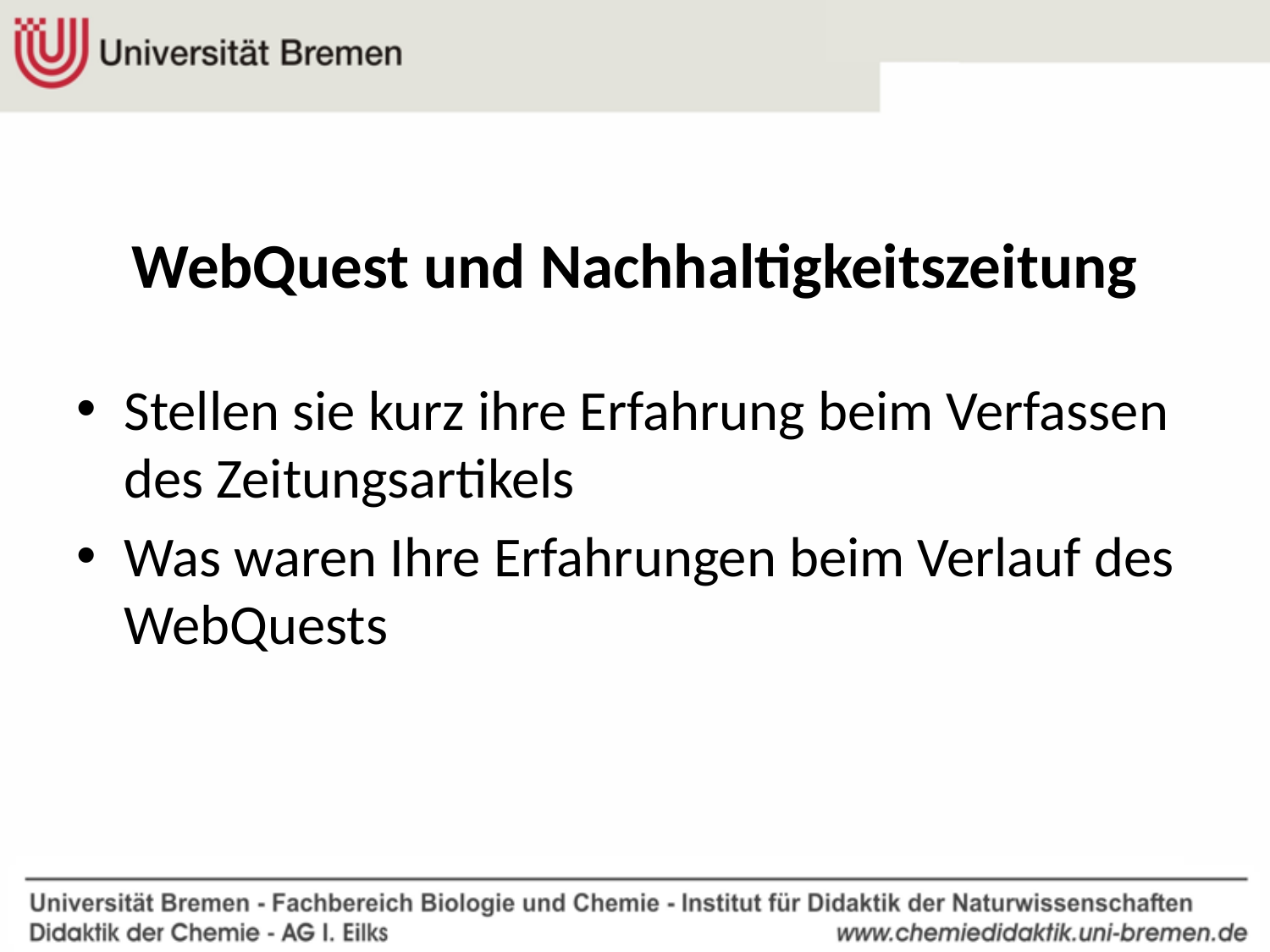

# WebQuest und Nachhaltigkeitszeitung
Stellen sie kurz ihre Erfahrung beim Verfassen des Zeitungsartikels
Was waren Ihre Erfahrungen beim Verlauf des WebQuests